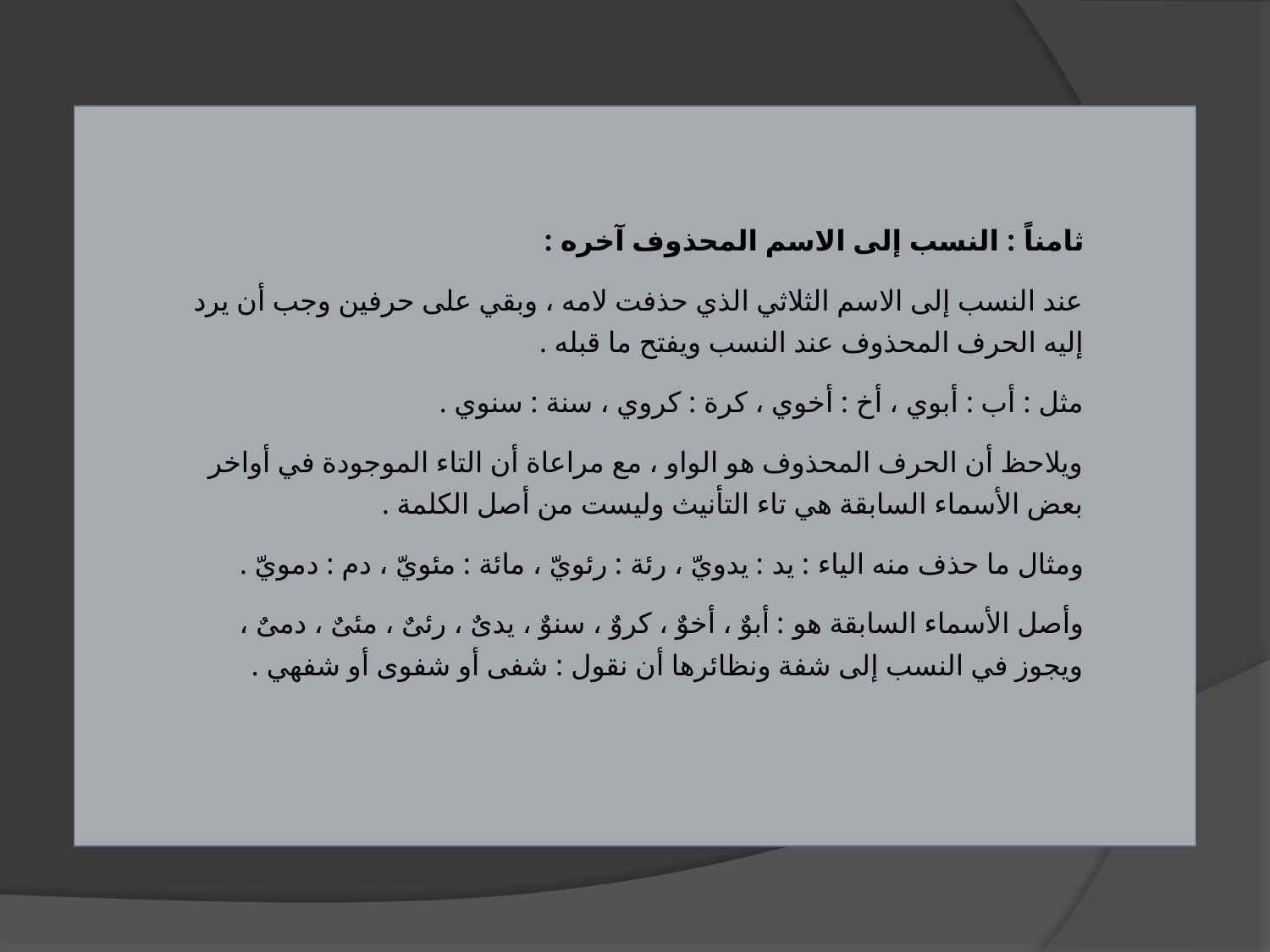

| ثامناً : النسب إلى الاسم المحذوف آخره : عند النسب إلى الاسم الثلاثي الذي حذفت لامه ، وبقي على حرفين وجب أن يرد إليه الحرف المحذوف عند النسب ويفتح ما قبله . مثل : أب : أبوي ، أخ : أخوي ، كرة : كروي ، سنة : سنوي . ويلاحظ أن الحرف المحذوف هو الواو ، مع مراعاة أن التاء الموجودة في أواخر بعض الأسماء السابقة هي تاء التأنيث وليست من أصل الكلمة . ومثال ما حذف منه الياء : يد : يدويّ ، رئة : رئويّ ، مائة : مئويّ ، دم : دمويّ . وأصل الأسماء السابقة هو : أبوٌ ، أخوٌ ، كروٌ ، سنوٌ ، يدىٌ ، رئىٌ ، مئىٌ ، دمىٌ ، ويجوز في النسب إلى شفة ونظائرها أن نقول : شفى أو شفوى أو شفهي . |
| --- |